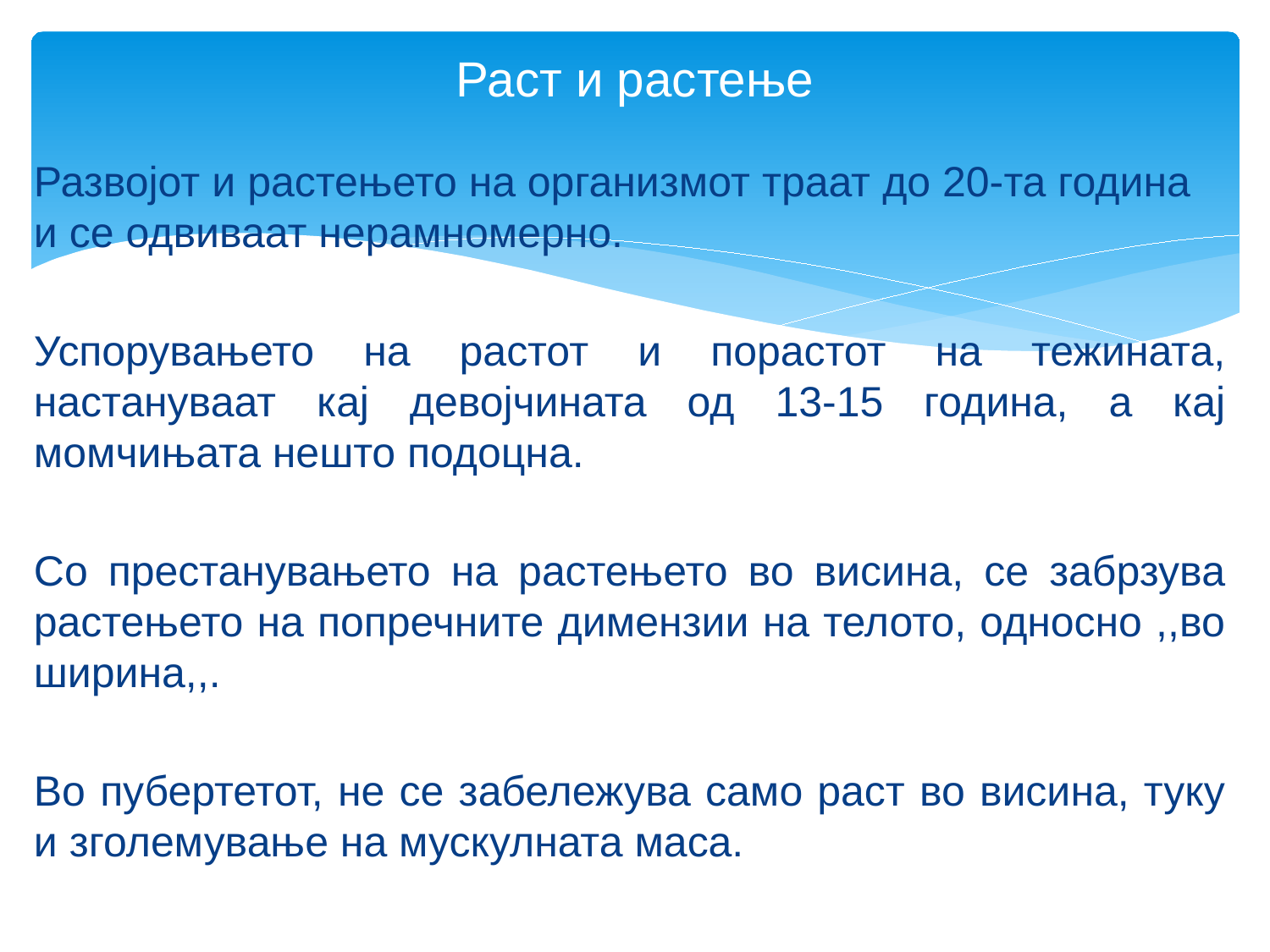

# Раст и растење
Развојот и растењето на организмот траат до 20-та година и се одвиваат нерамномерно.

Успорувањето на растот и порастот на тежината, настануваат кај девојчината од 13-15 година, а кај момчињата нешто подоцна.

Со престанувањето на растењето во висина, се забрзува растењето на попречните димензии на телото, односно ,,во ширина,,.

Во пубертетот, не се забележува само раст во висина, туку и зголемување на мускулната маса.